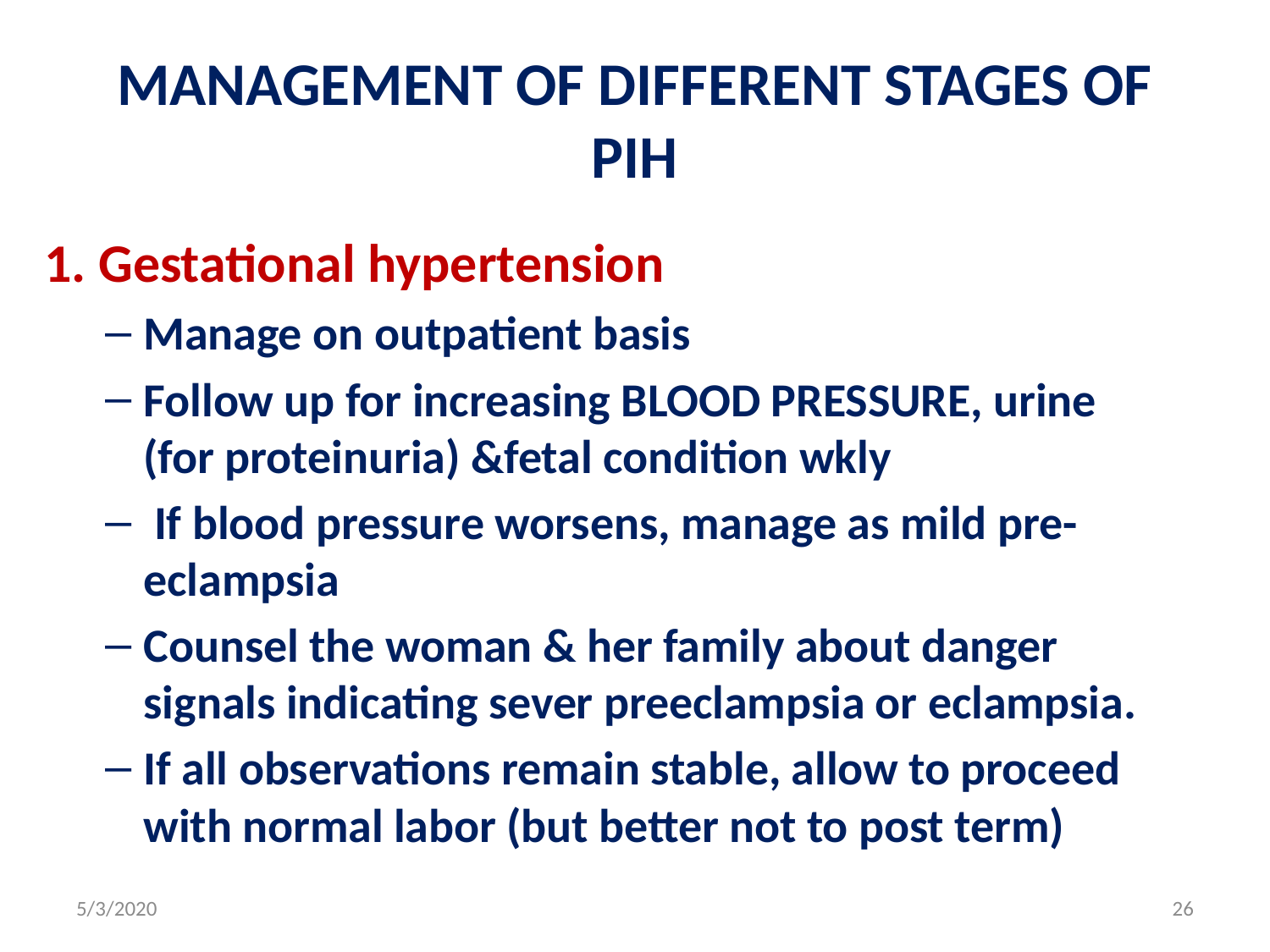

# MANAGEMENT OF DIFFERENT STAGES OF PIH
1. Gestational hypertension
Manage on outpatient basis
Follow up for increasing BLOOD PRESSURE, urine (for proteinuria) &fetal condition wkly
 If blood pressure worsens, manage as mild pre-eclampsia
Counsel the woman & her family about danger signals indicating sever preeclampsia or eclampsia.
If all observations remain stable, allow to proceed with normal labor (but better not to post term)
5/3/2020
26